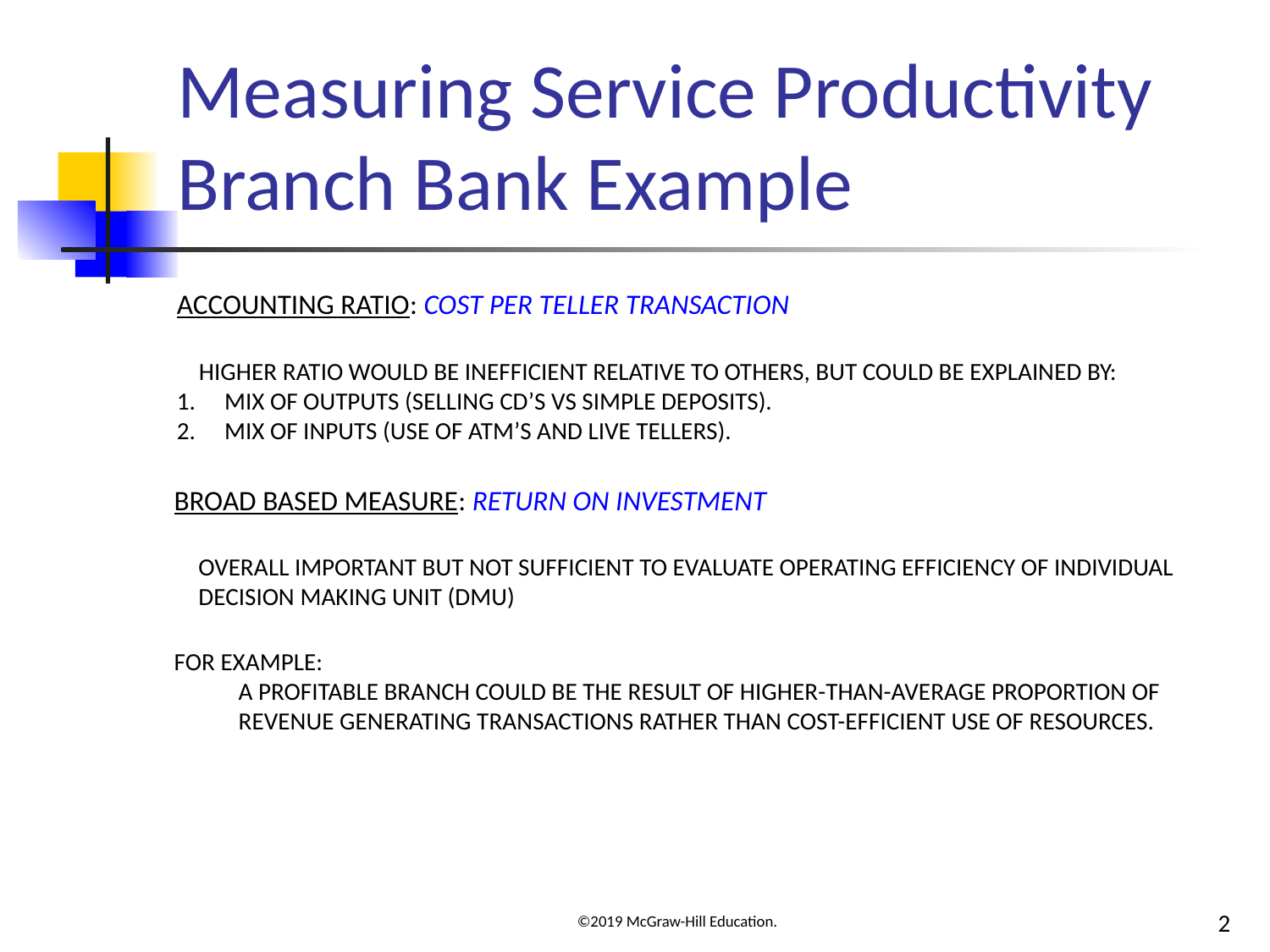

# Measuring Service Productivity Branch Bank Example
ACCOUNTING RATIO: COST PER TELLER TRANSACTION
    HIGHER RATIO WOULD BE INEFFICIENT RELATIVE TO OTHERS, BUT COULD BE EXPLAINED BY:
MIX OF OUTPUTS (SELLING CD’S VS SIMPLE DEPOSITS).
MIX OF INPUTS (USE OF ATM’S AND LIVE TELLERS).
BROAD BASED MEASURE: RETURN ON INVESTMENT
OVERALL IMPORTANT BUT NOT SUFFICIENT TO EVALUATE OPERATING EFFICIENCY OF INDIVIDUAL DECISION MAKING UNIT (DMU)
FOR EXAMPLE:
A PROFITABLE BRANCH COULD BE THE RESULT OF HIGHER-THAN-AVERAGE PROPORTION OF REVENUE GENERATING TRANSACTIONS RATHER THAN COST-EFFICIENT USE OF RESOURCES.